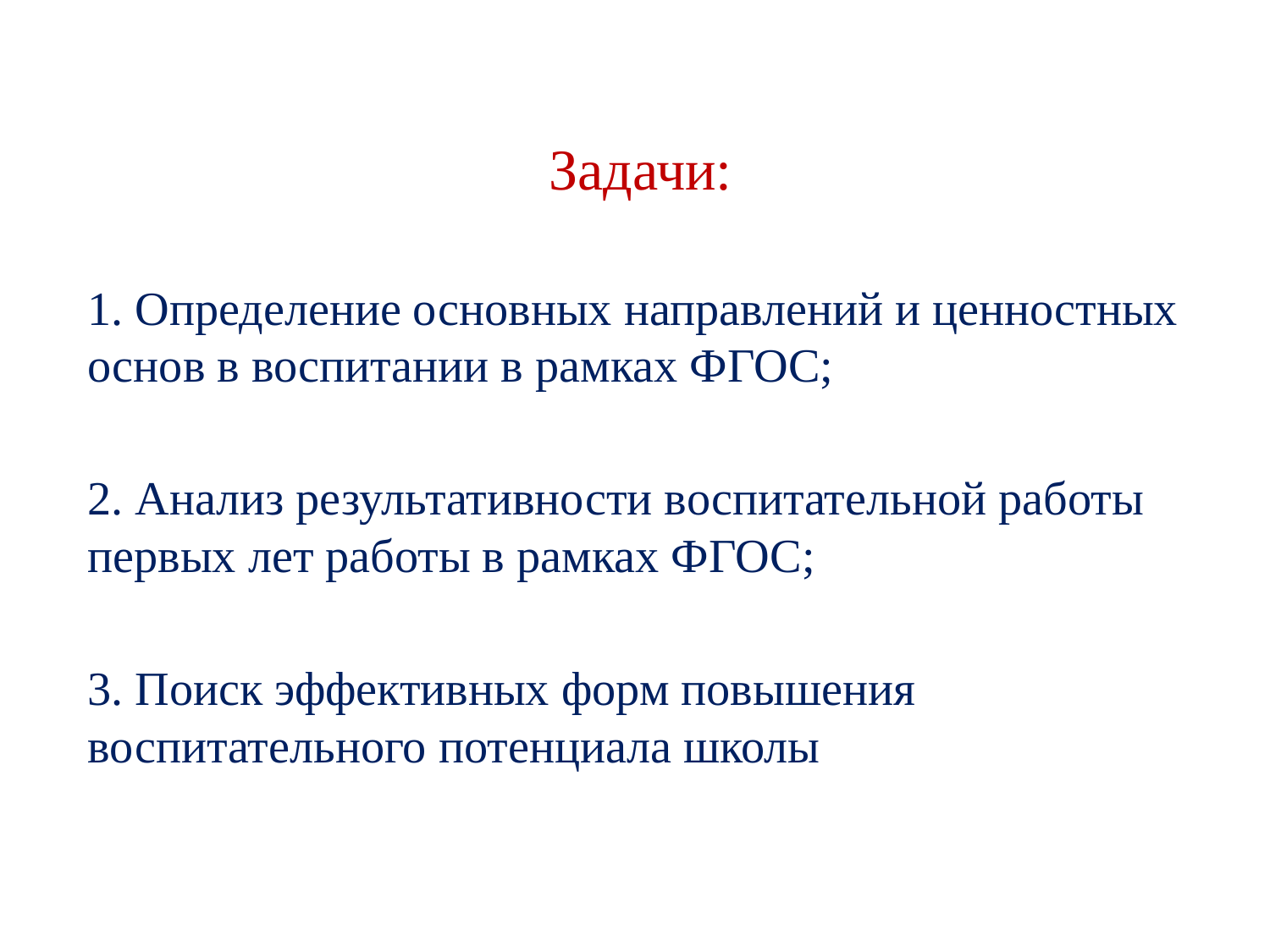

Задачи:

1. Определение основных направлений и ценностных основ в воспитании в рамках ФГОС;

2. Анализ результативности воспитательной работы первых лет работы в рамках ФГОС;

3. Поиск эффективных форм повышения воспитательного потенциала школы